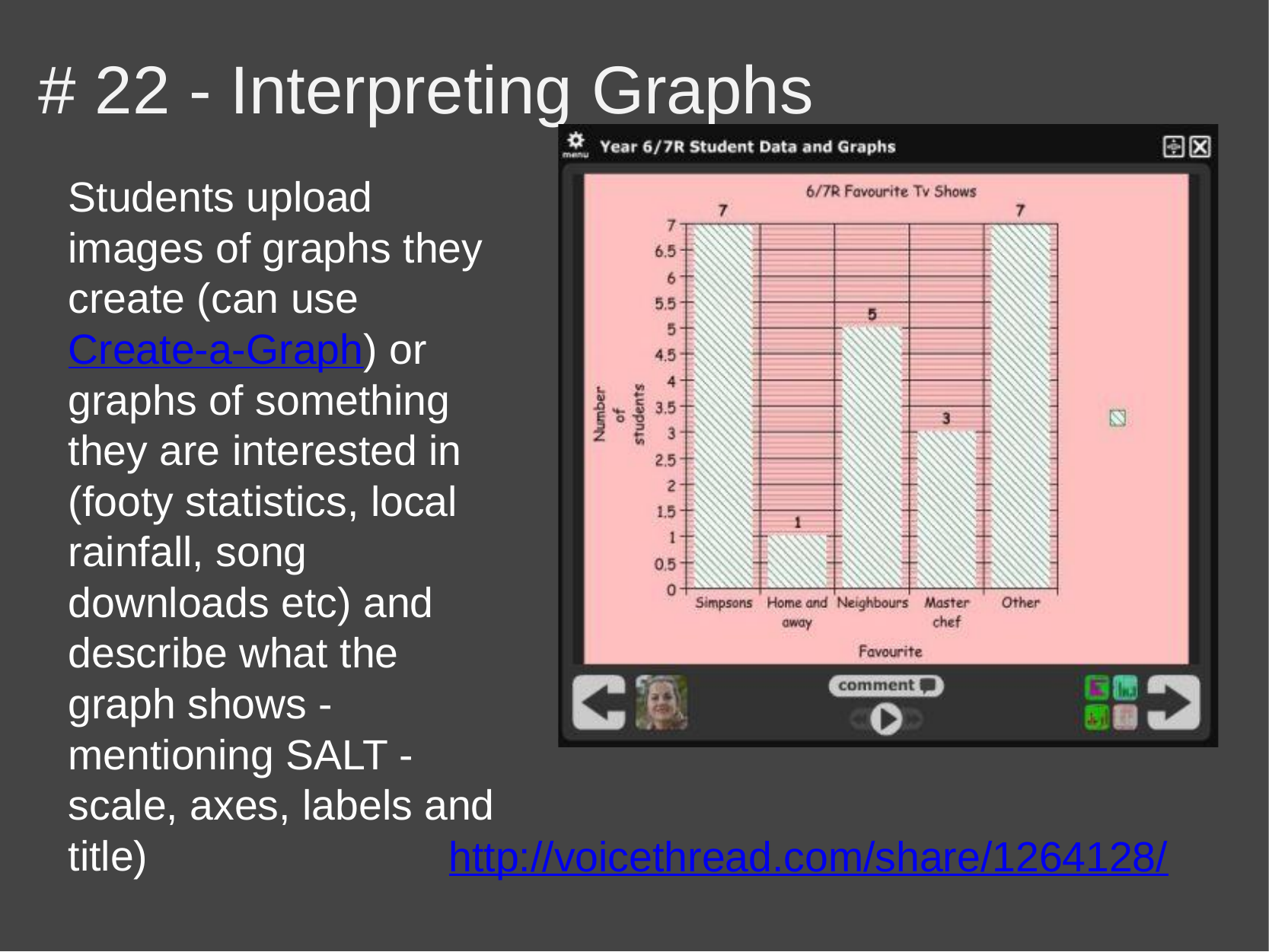

# # 22 - Interpreting Graphs

Students upload images of graphs they create (can use Create-a-Graph) or graphs of something they are interested in (footy statistics, local rainfall, song downloads etc) and describe what the graph shows - mentioning SALT - scale, axes, labels and title)
http://voicethread.com/share/1264128/